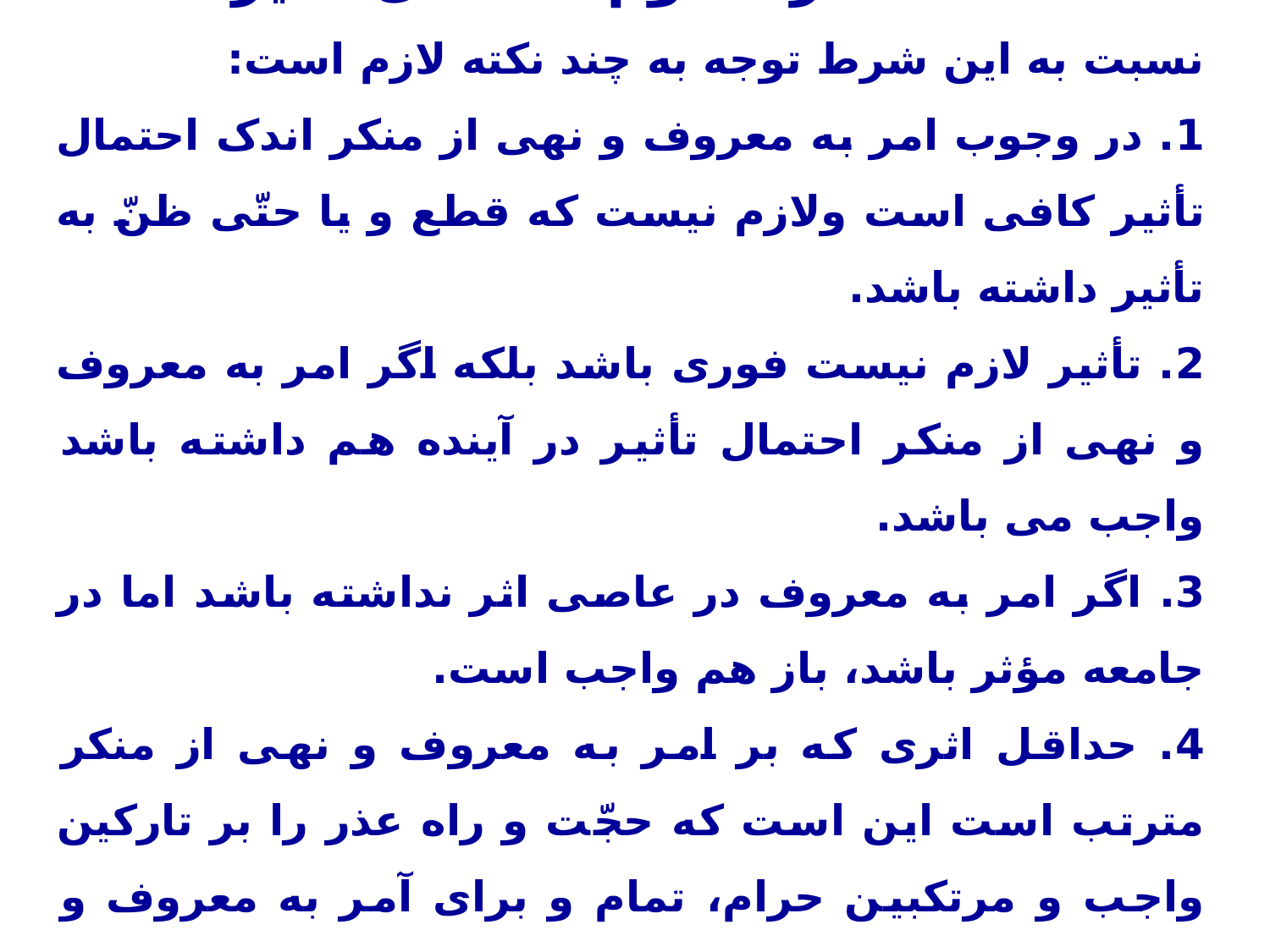

2- 1:شرط دوم؛ احتمال تأثیر
نسبت به این شرط توجه به چند نکته لازم است:
1. در وجوب امر به معروف و نهی از منکر اندک احتمال تأثیر کافی است ولازم نیست که قطع و یا حتّی ظنّ به تأثیر داشته باشد.
2. تأثیر لازم نیست فوری باشد بلکه اگر امر به معروف و نهی از منکر احتمال تأثیر در آینده هم داشته باشد واجب می باشد.
3. اگر امر به معروف در عاصی اثر نداشته باشد اما در جامعه مؤثر باشد، باز هم واجب است.
4. حداقل اثری که بر امر به معروف و نهی از منکر مترتب است این است که حجّت و راه عذر را بر تارکین واجب و مرتکبین حرام، تمام و برای آمر به معروف و نهی از منکر پبش خدا عذر شرعی می باشد.